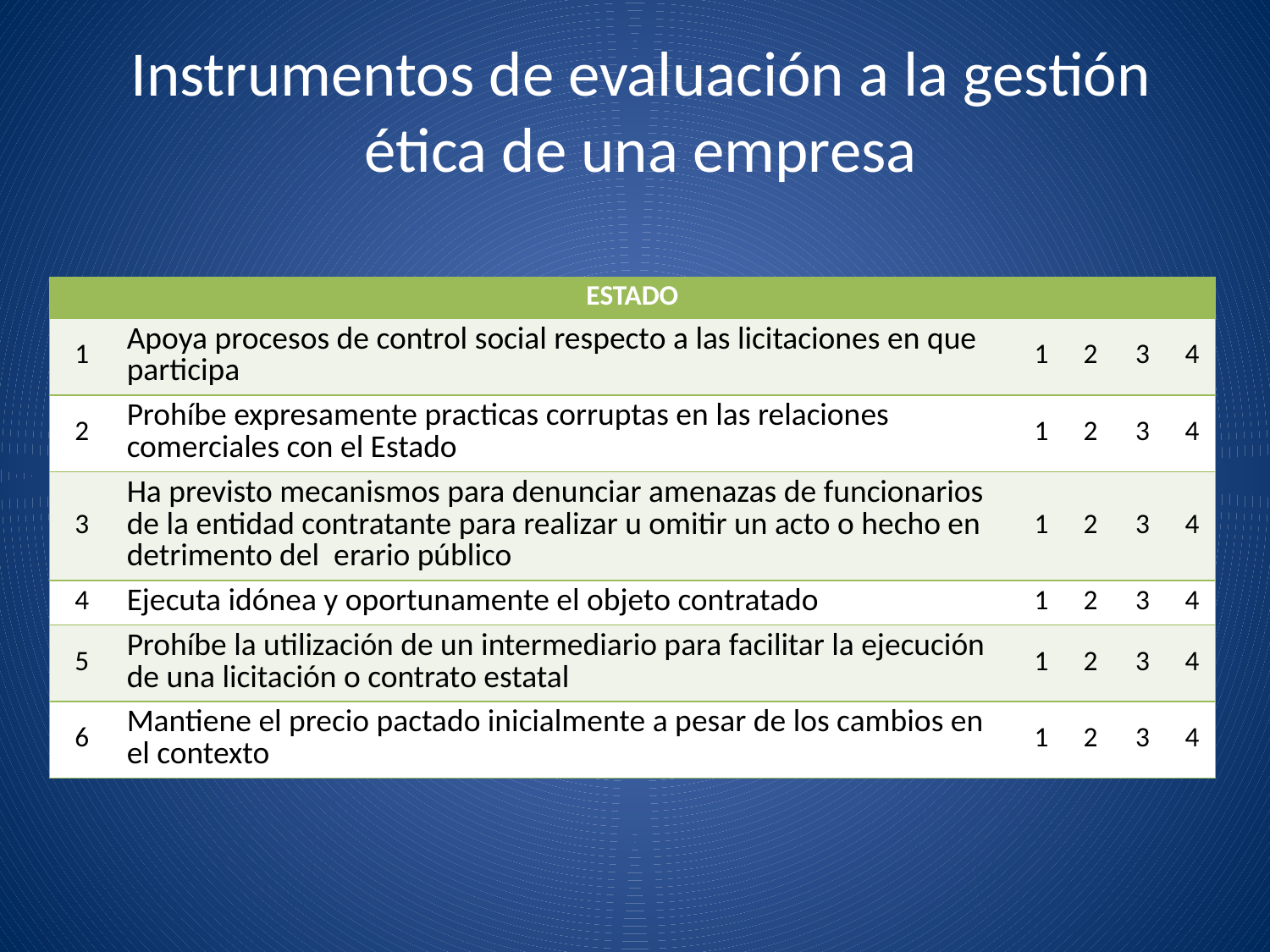

# Instrumentos de evaluación a la gestión ética de una empresa
| ESTADO |  |  |  |  |  |
| --- | --- | --- | --- | --- | --- |
| 1 | Apoya procesos de control social respecto a las licitaciones en que participa | 1 | 2 | 3 | 4 |
| 2 | Prohíbe expresamente practicas corruptas en las relaciones comerciales con el Estado | 1 | 2 | 3 | 4 |
| 3 | Ha previsto mecanismos para denunciar amenazas de funcionarios de la entidad contratante para realizar u omitir un acto o hecho en detrimento del erario público | 1 | 2 | 3 | 4 |
| 4 | Ejecuta idónea y oportunamente el objeto contratado | 1 | 2 | 3 | 4 |
| 5 | Prohíbe la utilización de un intermediario para facilitar la ejecución de una licitación o contrato estatal | 1 | 2 | 3 | 4 |
| 6 | Mantiene el precio pactado inicialmente a pesar de los cambios en el contexto | 1 | 2 | 3 | 4 |